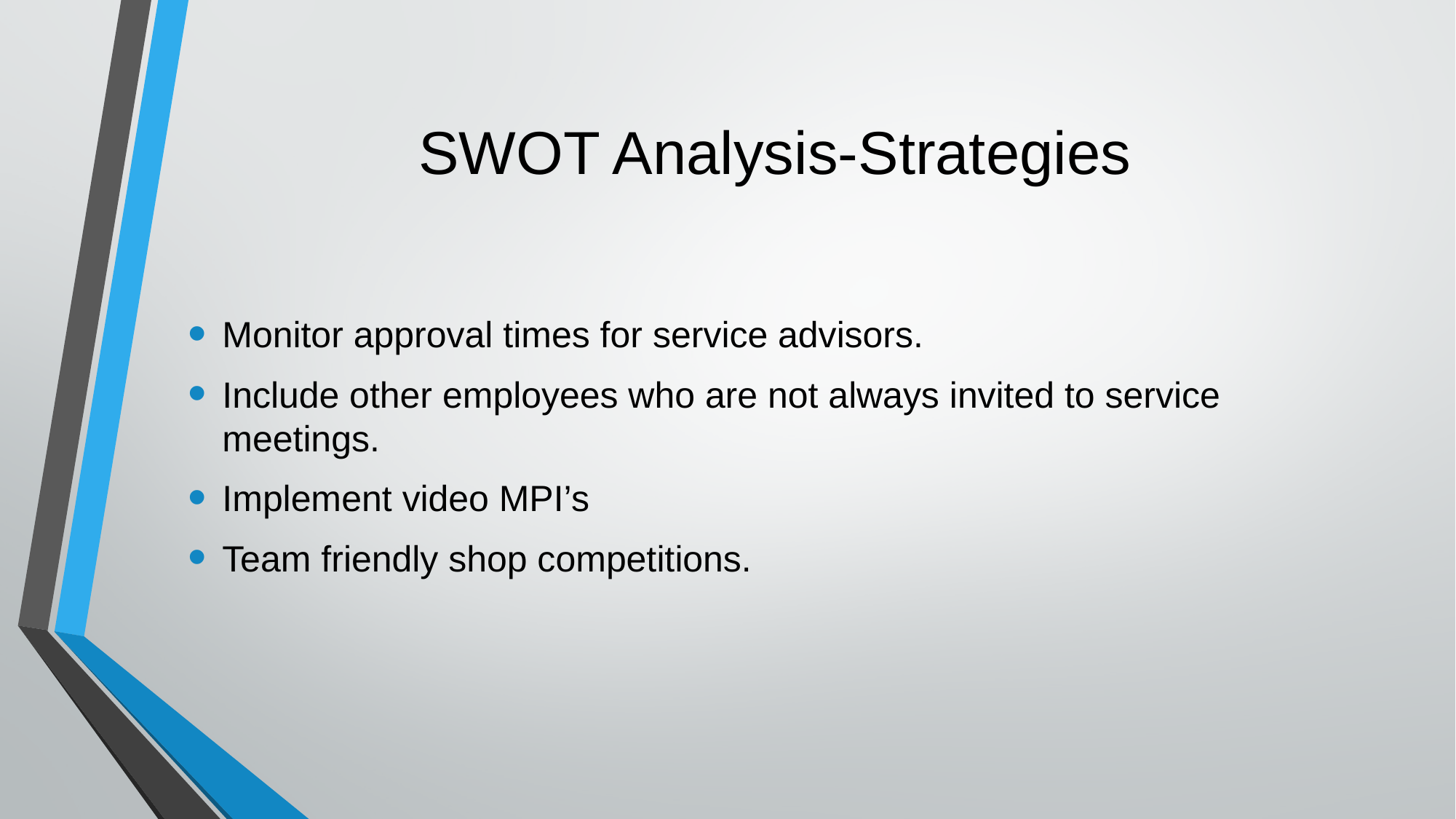

# SWOT Analysis-Strategies
Monitor approval times for service advisors.
Include other employees who are not always invited to service meetings.
Implement video MPI’s
Team friendly shop competitions.